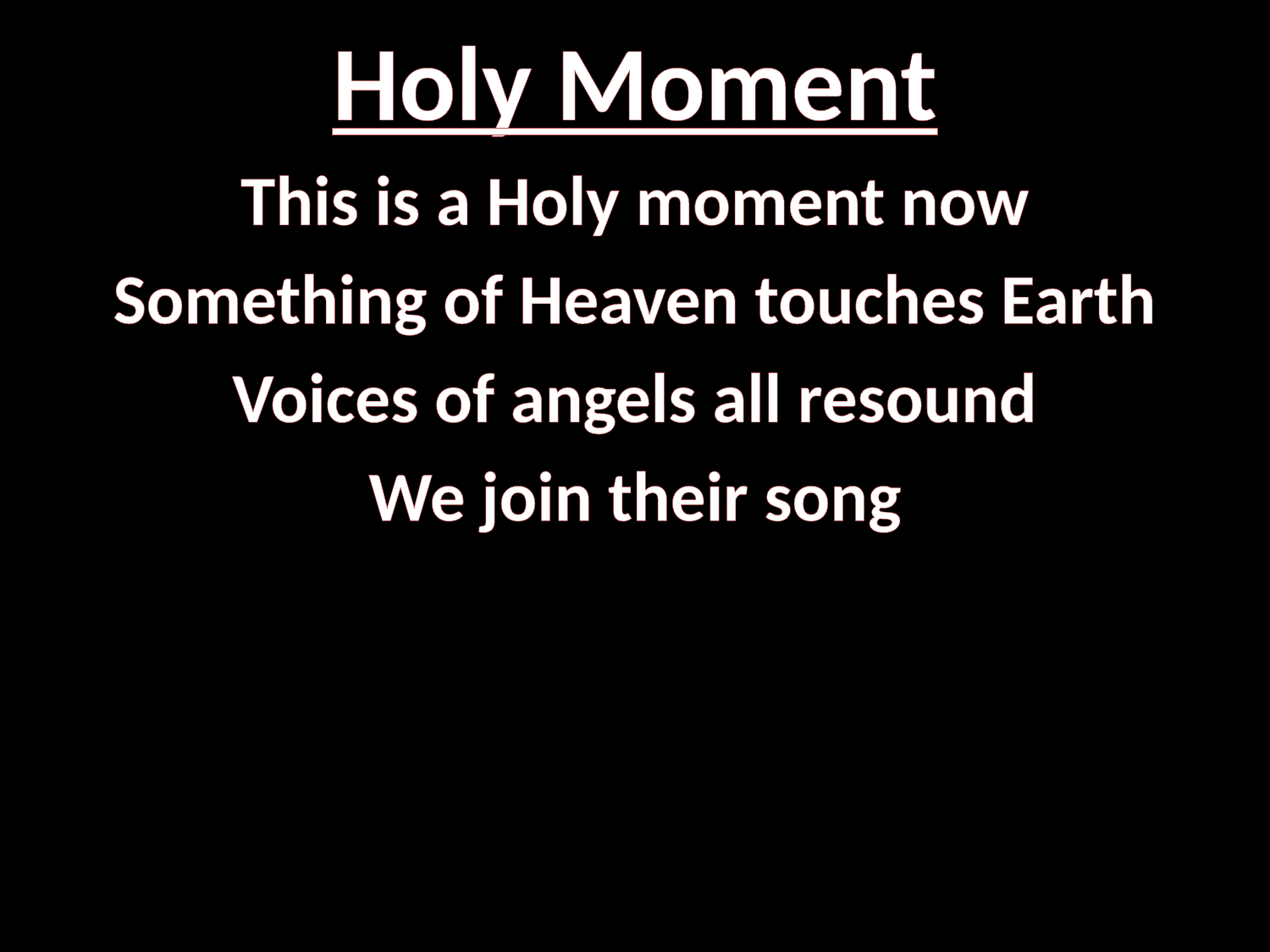

# Holy Moment
This is a Holy moment now
Something of Heaven touches Earth
Voices of angels all resound
We join their song